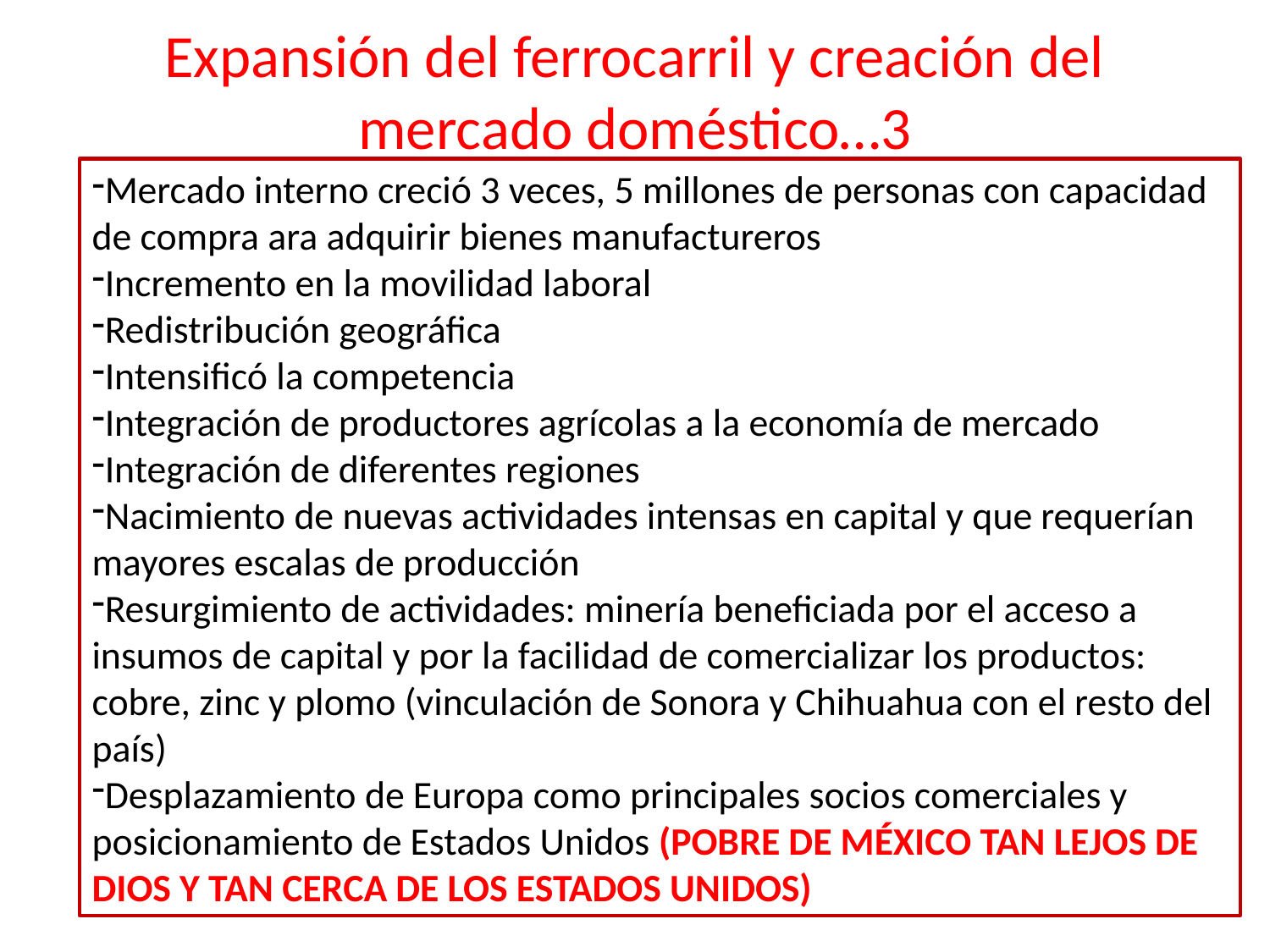

# Expansión del ferrocarril y creación del mercado doméstico…3
Mercado interno creció 3 veces, 5 millones de personas con capacidad de compra ara adquirir bienes manufactureros
Incremento en la movilidad laboral
Redistribución geográfica
Intensificó la competencia
Integración de productores agrícolas a la economía de mercado
Integración de diferentes regiones
Nacimiento de nuevas actividades intensas en capital y que requerían mayores escalas de producción
Resurgimiento de actividades: minería beneficiada por el acceso a insumos de capital y por la facilidad de comercializar los productos: cobre, zinc y plomo (vinculación de Sonora y Chihuahua con el resto del país)
Desplazamiento de Europa como principales socios comerciales y posicionamiento de Estados Unidos (POBRE DE MÉXICO TAN LEJOS DE DIOS Y TAN CERCA DE LOS ESTADOS UNIDOS)